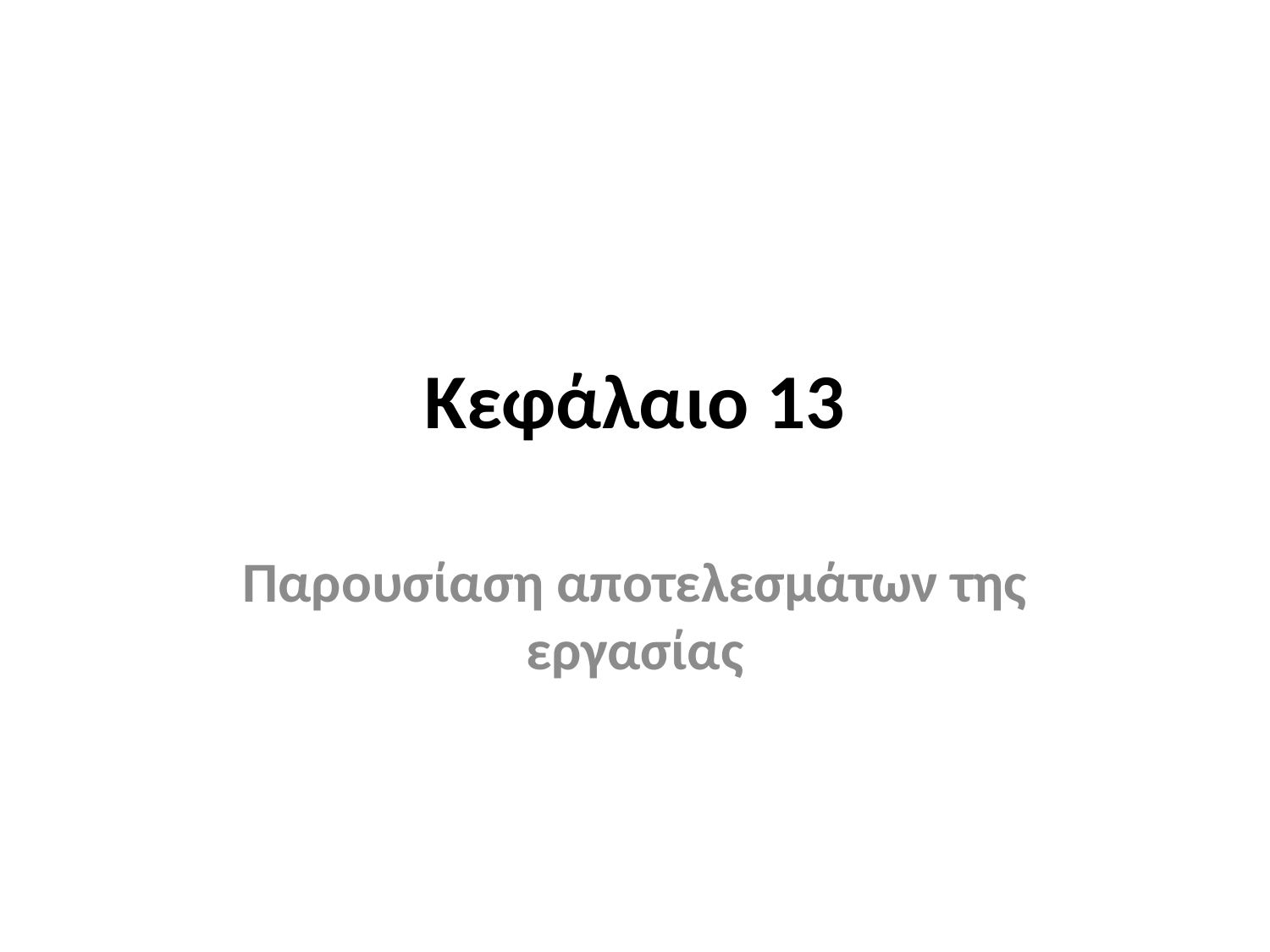

# Κεφάλαιο 13
Παρουσίαση αποτελεσμάτων της εργασίας